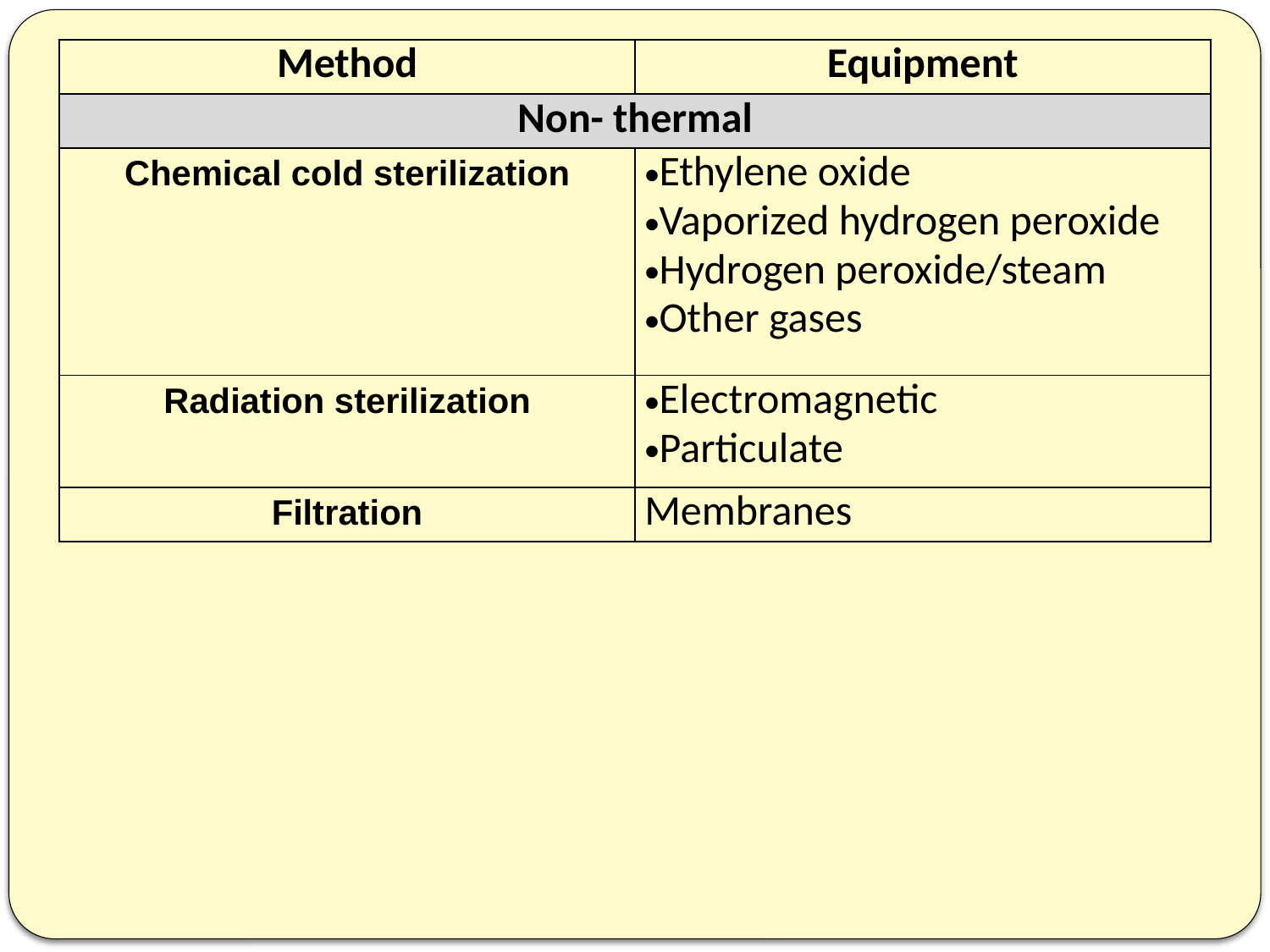

| Method | Equipment |
| --- | --- |
| Non- thermal |  |
| Chemical cold sterilization | Ethylene oxide Vaporized hydrogen peroxide Hydrogen peroxide/steam Other gases |
| Radiation sterilization | Electromagnetic Particulate |
| Filtration | Membranes |